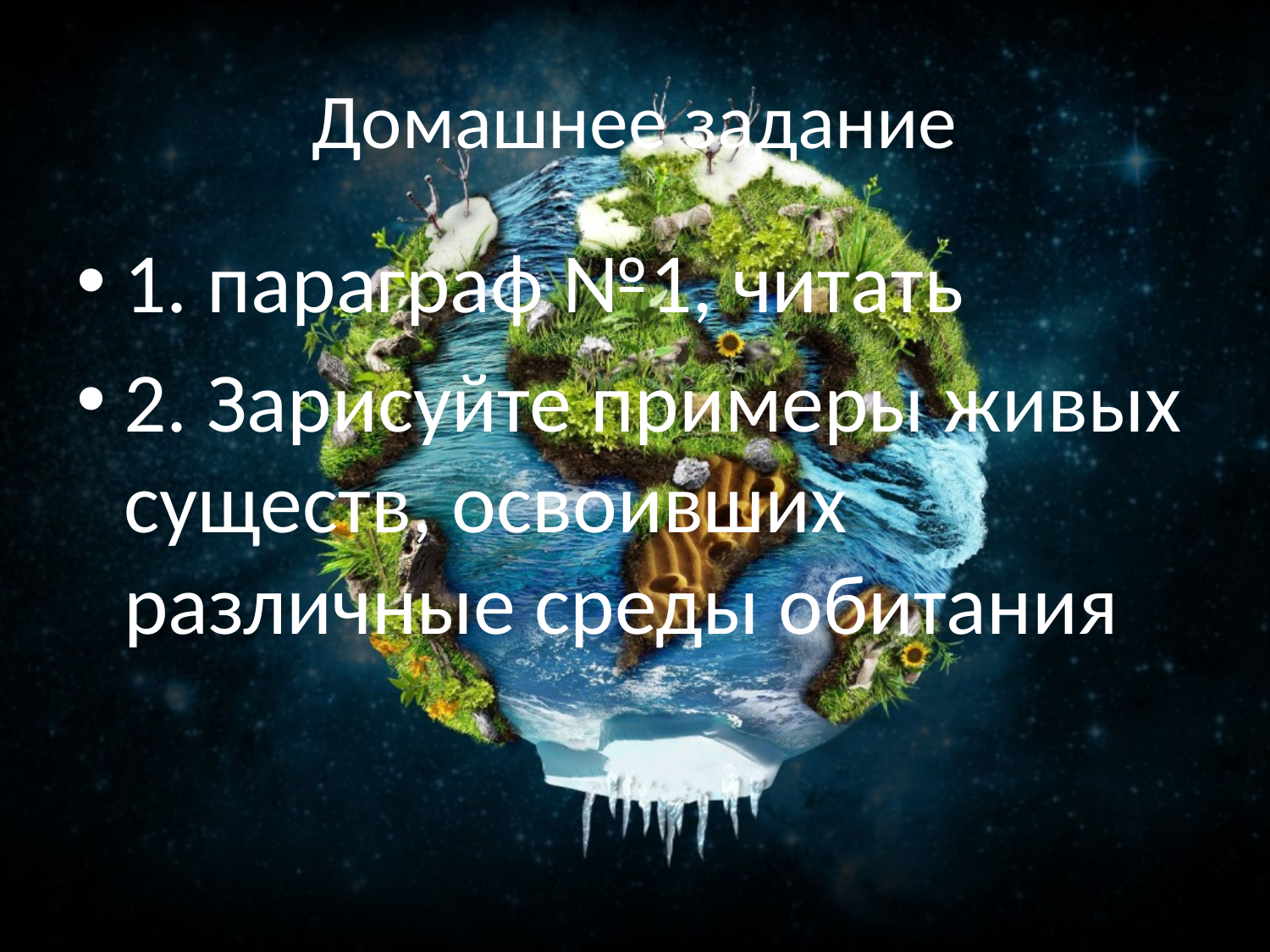

# Домашнее задание
1. параграф №1, читать
2. Зарисуйте примеры живых существ, освоивших различные среды обитания